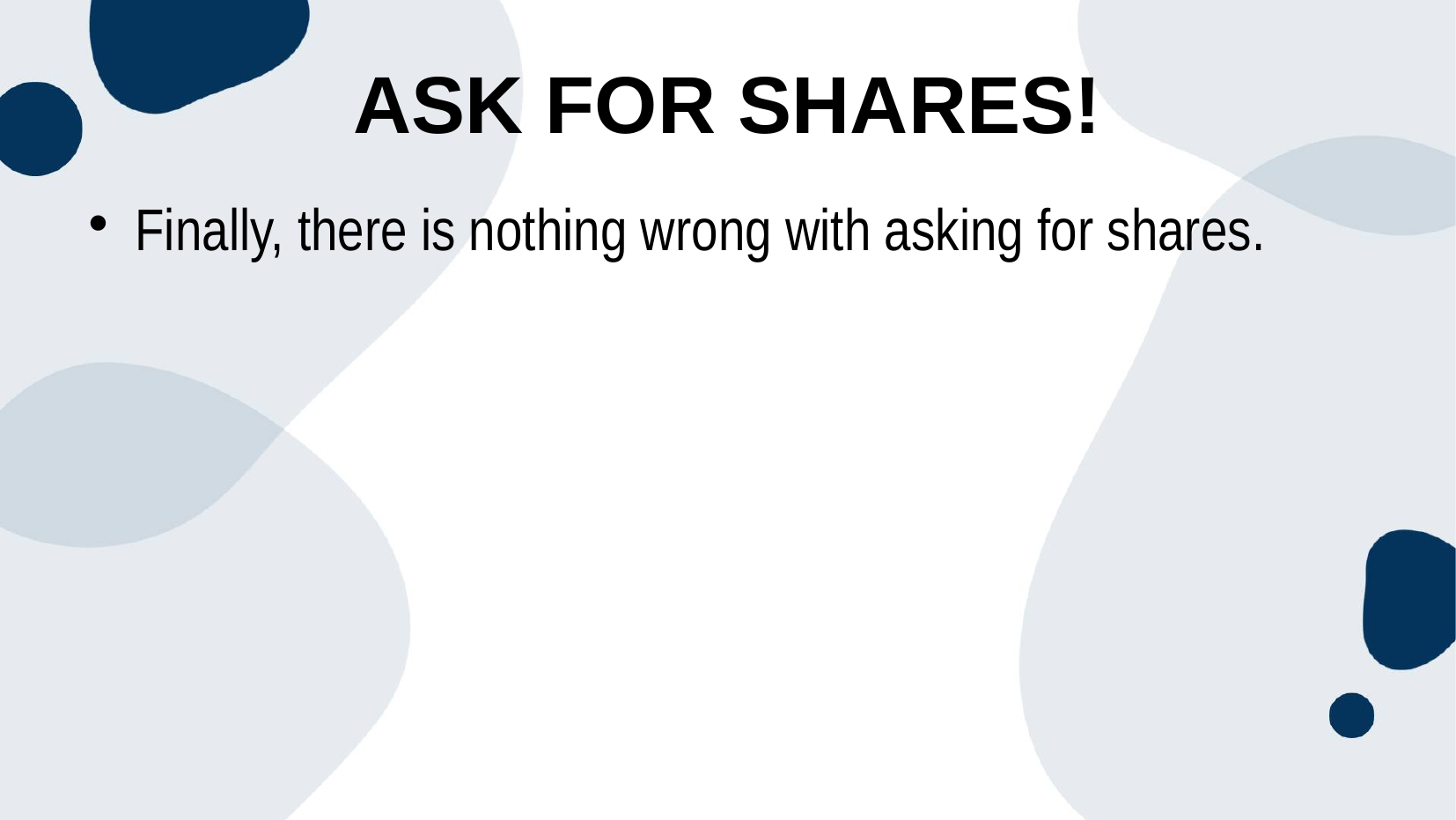

Ask for Shares!
Finally, there is nothing wrong with asking for shares.